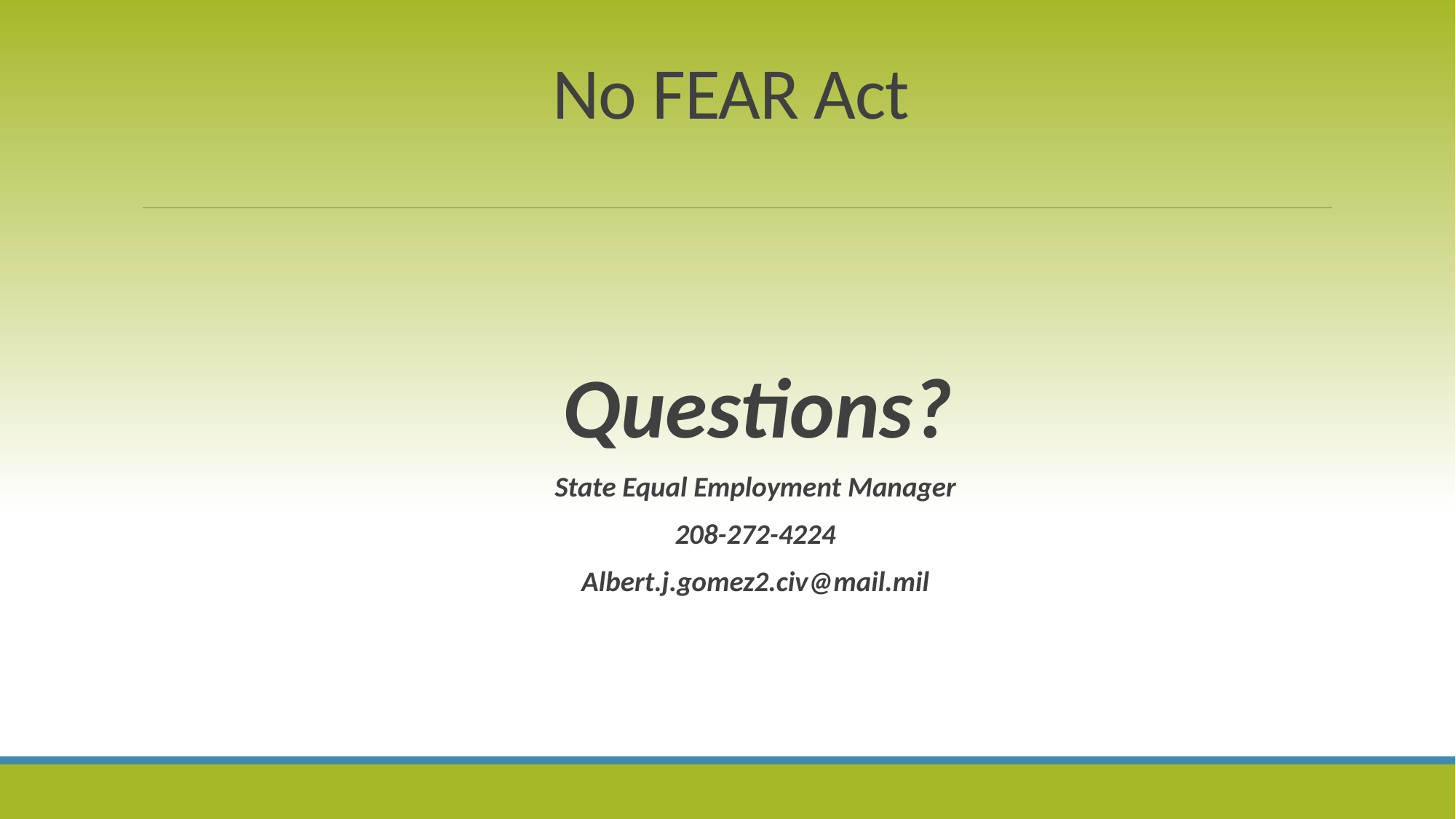

# No FEAR Act

Questions?
State Equal Employment Manager
208-272-4224
Albert.j.gomez2.civ@mail.mil